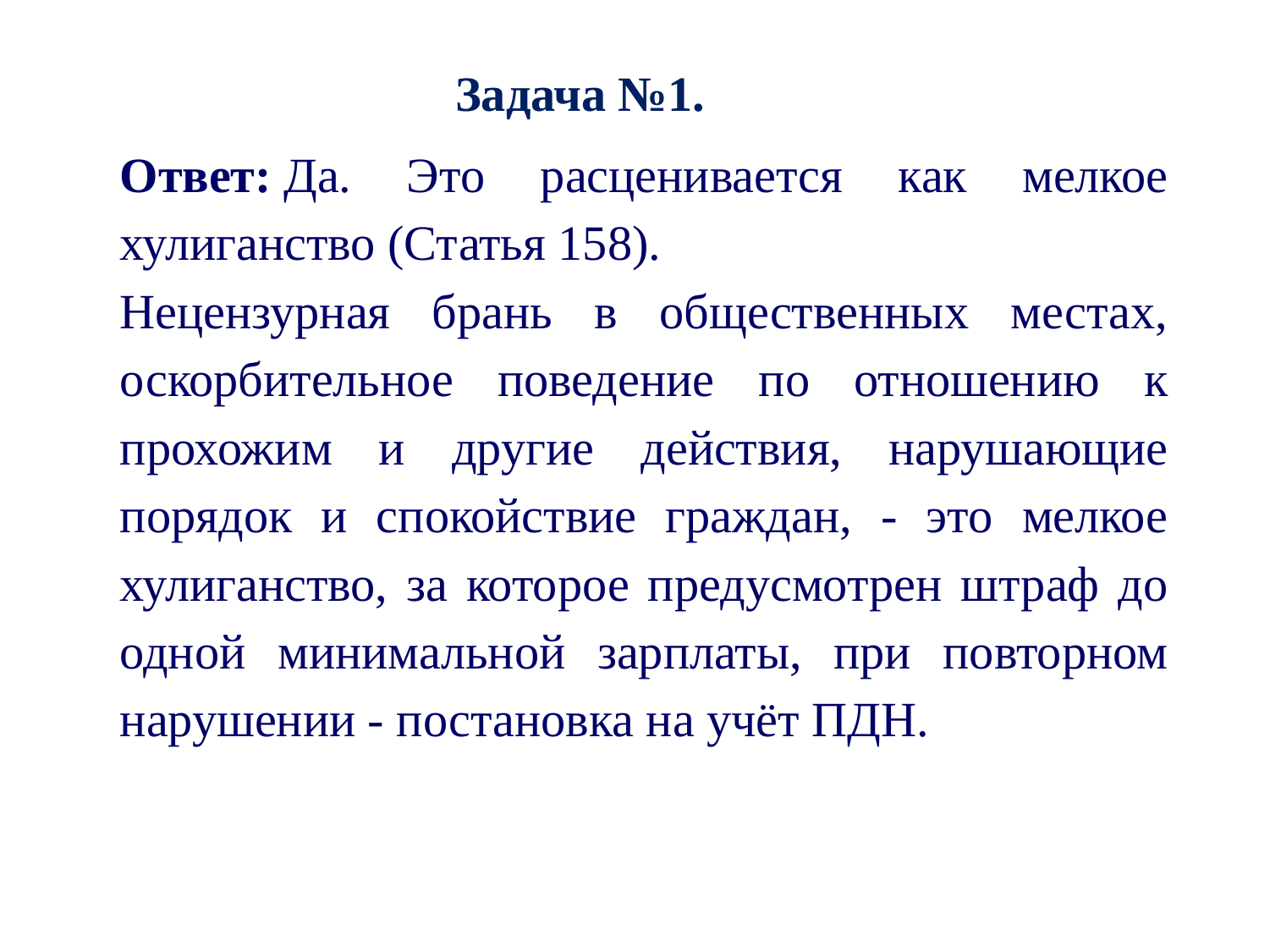

Задача №1.
Ответ: Да. Это расценивается как мелкое хулиганство (Статья 158).
Нецензурная брань в общественных местах, оскорбительное поведение по отношению к прохожим и другие действия, нарушающие порядок и спокойствие граждан, - это мелкое хулиганство, за которое предусмотрен штраф до одной минимальной зарплаты, при повторном нарушении - постановка на учёт ПДН.